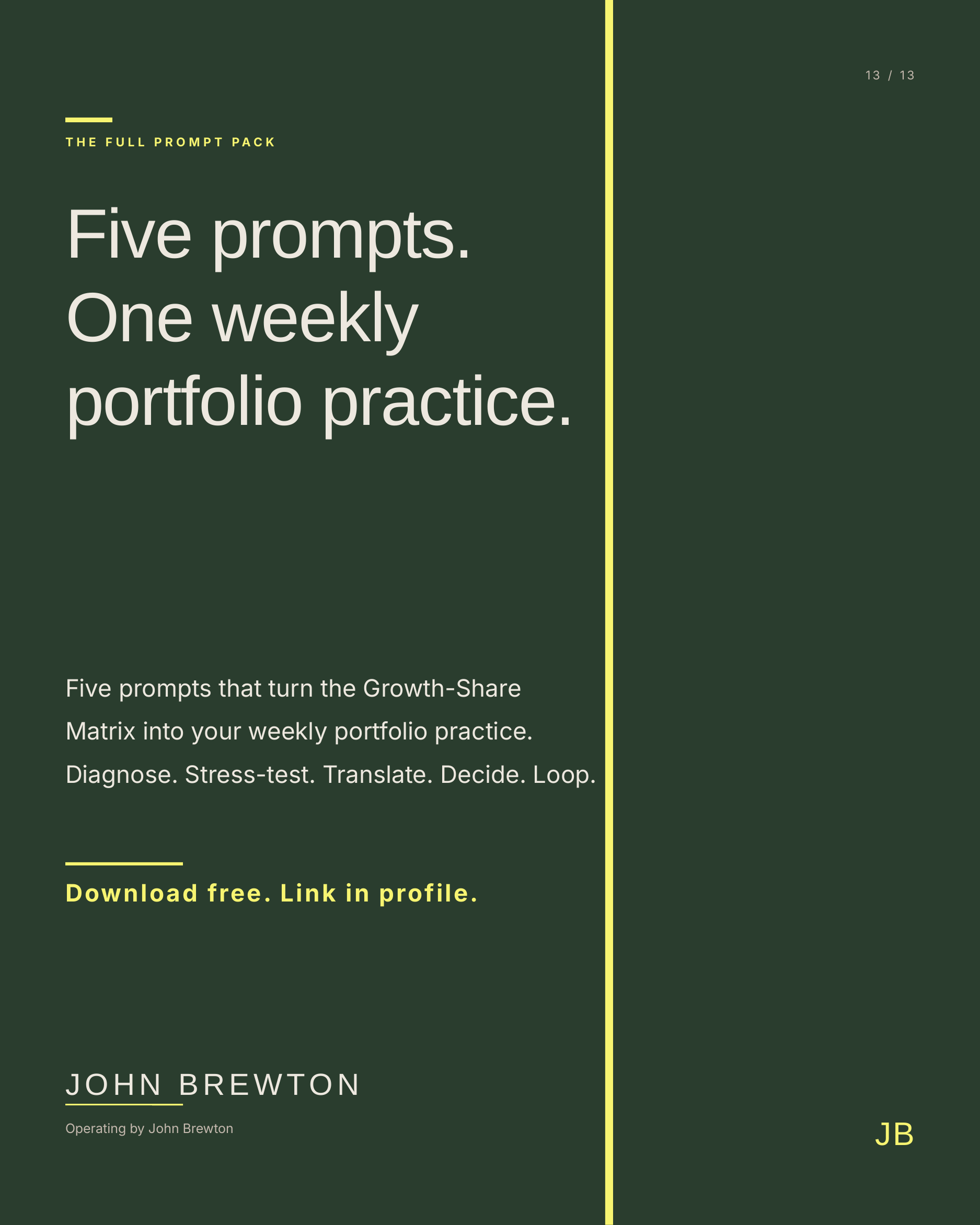

13 / 13

THE FULL PROMPT PACK
Five prompts.
One weekly
portfolio practice.
Five prompts that turn the Growth-Share Matrix into your weekly portfolio practice. Diagnose. Stress-test. Translate. Decide. Loop.

Download free. Link in profile.
JOHN BREWTON

JB
Operating by John Brewton